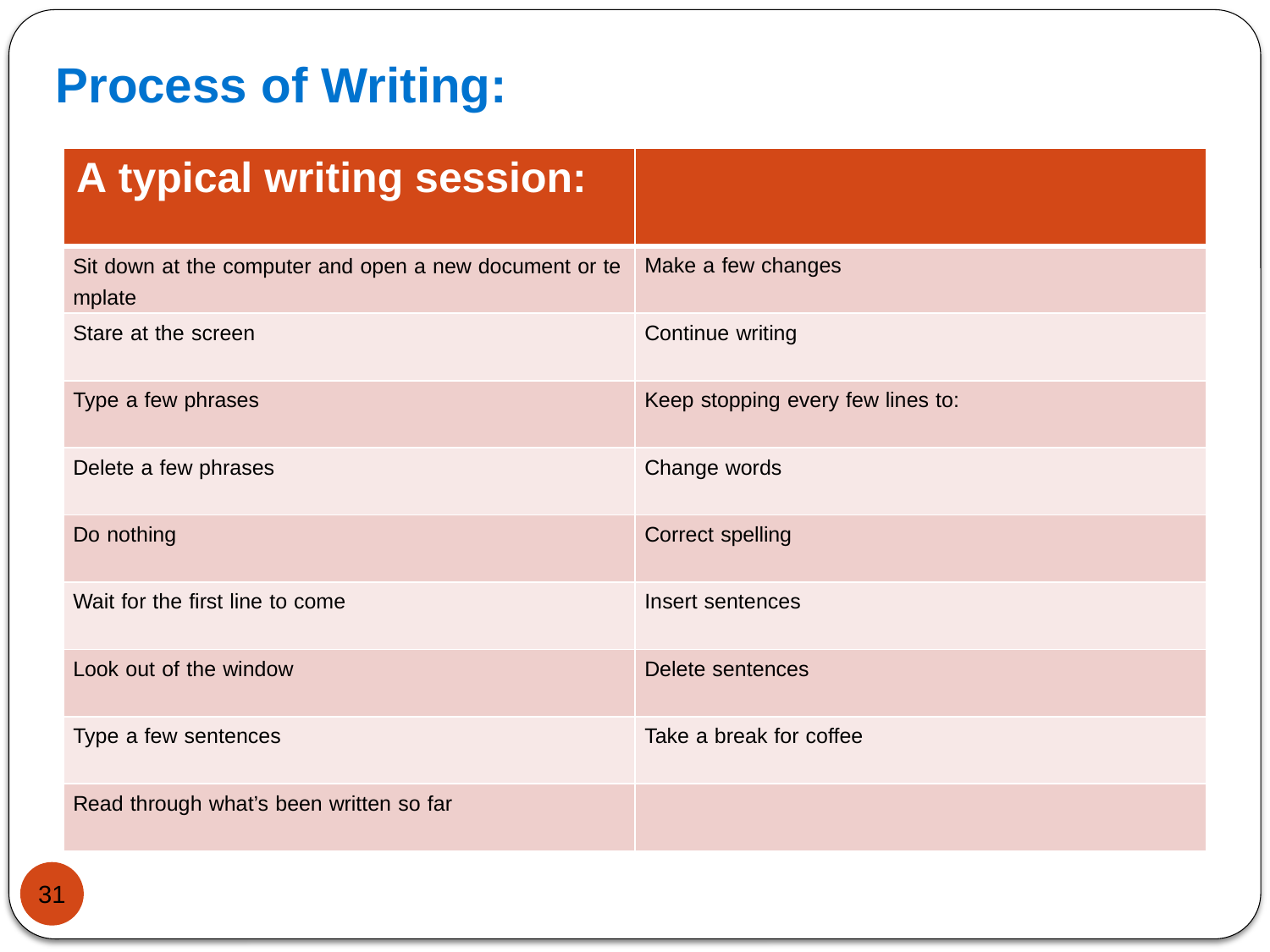

Process of Writing:
| A typical writing session: |  |
| --- | --- |
| Sit down at the computer and open a new document or template | Make a few changes |
| Stare at the screen | Continue writing |
| Type a few phrases | Keep stopping every few lines to: |
| Delete a few phrases | Change words |
| Do nothing | Correct spelling |
| Wait for the first line to come | Insert sentences |
| Look out of the window | Delete sentences |
| Type a few sentences | Take a break for coffee |
| Read through what’s been written so far |  |

31